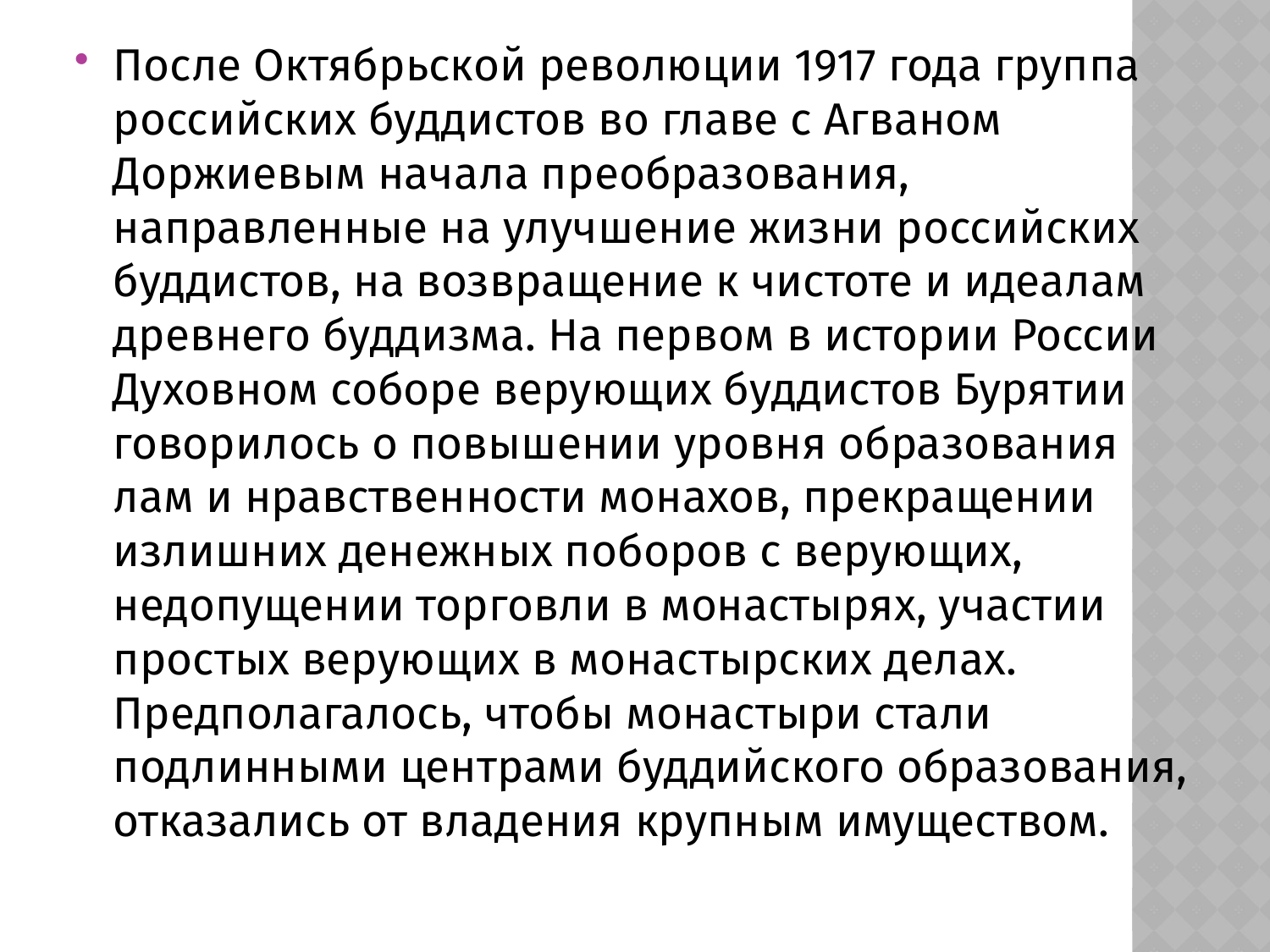

После Октябрьской революции 1917 года группа российских буддистов во главе с Агваном Доржиевым начала преобразования, направленные на улучшение жизни российских буддистов, на возвращение к чистоте и идеалам древнего буддизма. На первом в истории России Духовном соборе верующих буддистов Бурятии говорилось о повышении уровня образования лам и нравственности монахов, прекращении излишних денежных поборов с верующих, недопущении торговли в монастырях, участии простых верующих в монастырских делах. Предполагалось, чтобы монастыри стали подлинными центрами буддийского образования, отказались от владения крупным имуществом.

#